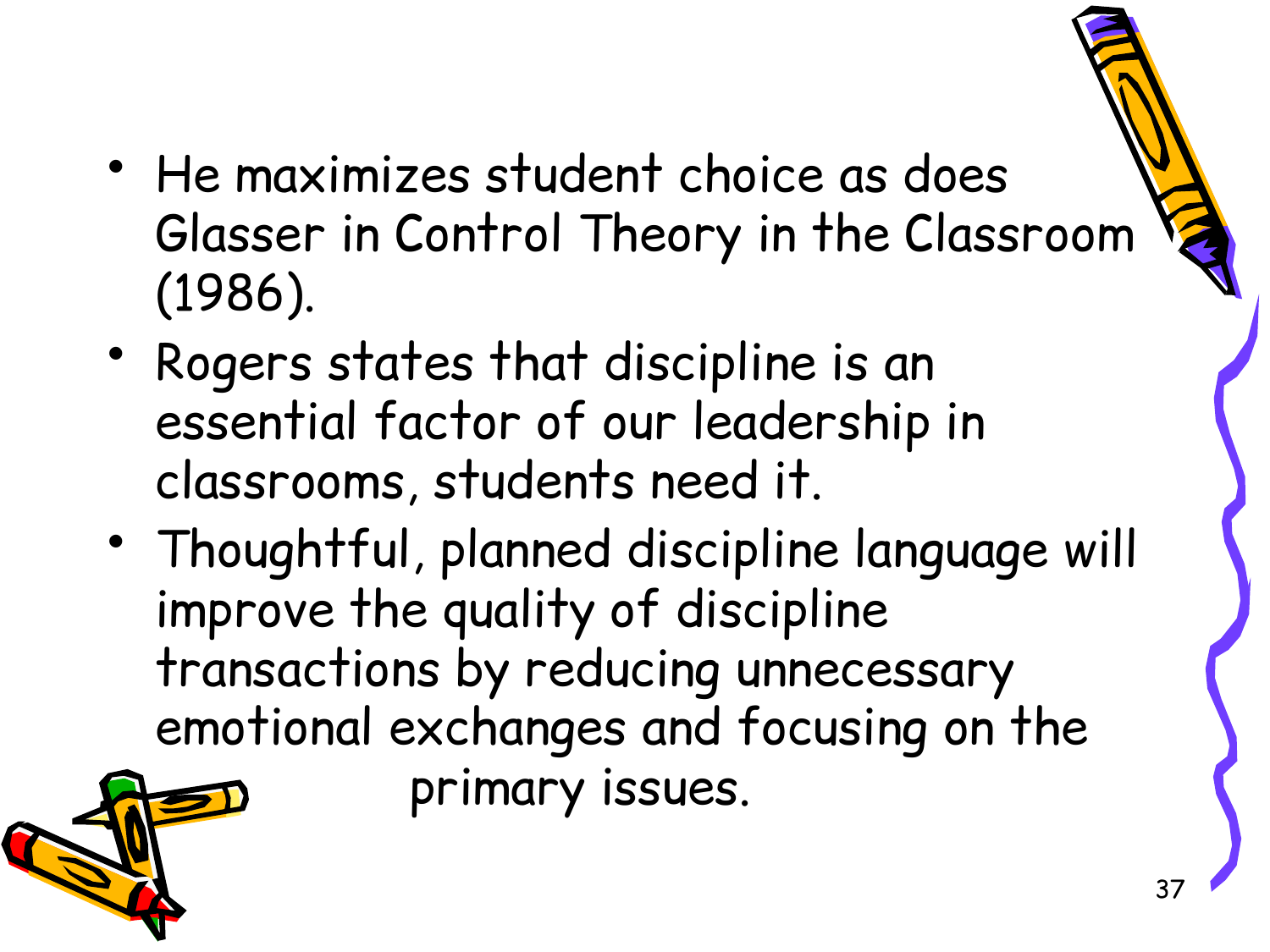

He maximizes student choice as does Glasser in Control Theory in the Classroom (1986).
Rogers states that discipline is an essential factor of our leadership in classrooms, students need it.
Thoughtful, planned discipline language will improve the quality of discipline transactions by reducing unnecessary emotional exchanges and focusing on the          		primary issues.

37